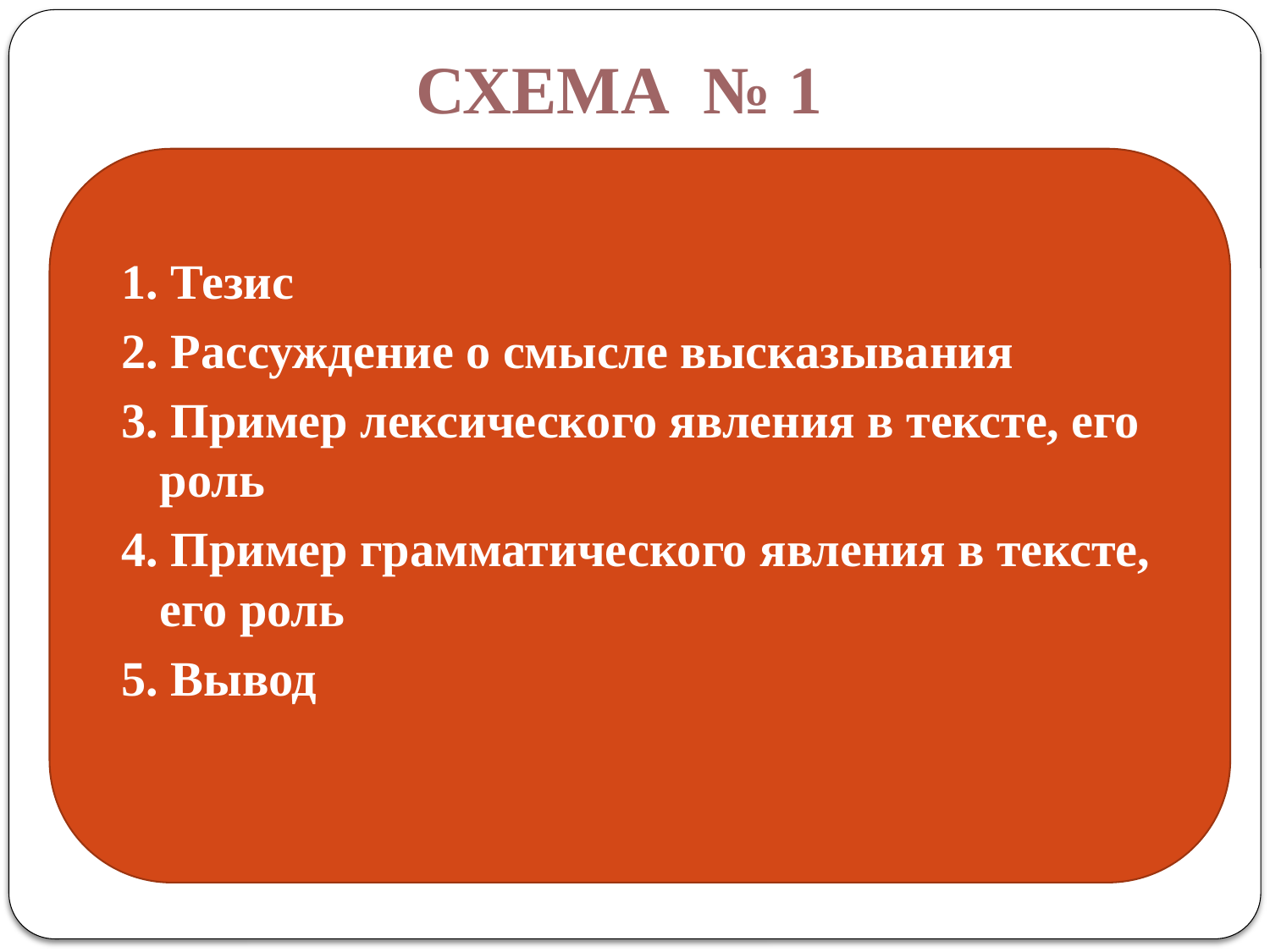

# СХЕМА  № 1

1. Тезис
2. Рассуждение о смысле высказывания
3. Пример лексического явления в тексте, его роль
4. Пример грамматического явления в тексте, его роль
5. Вывод